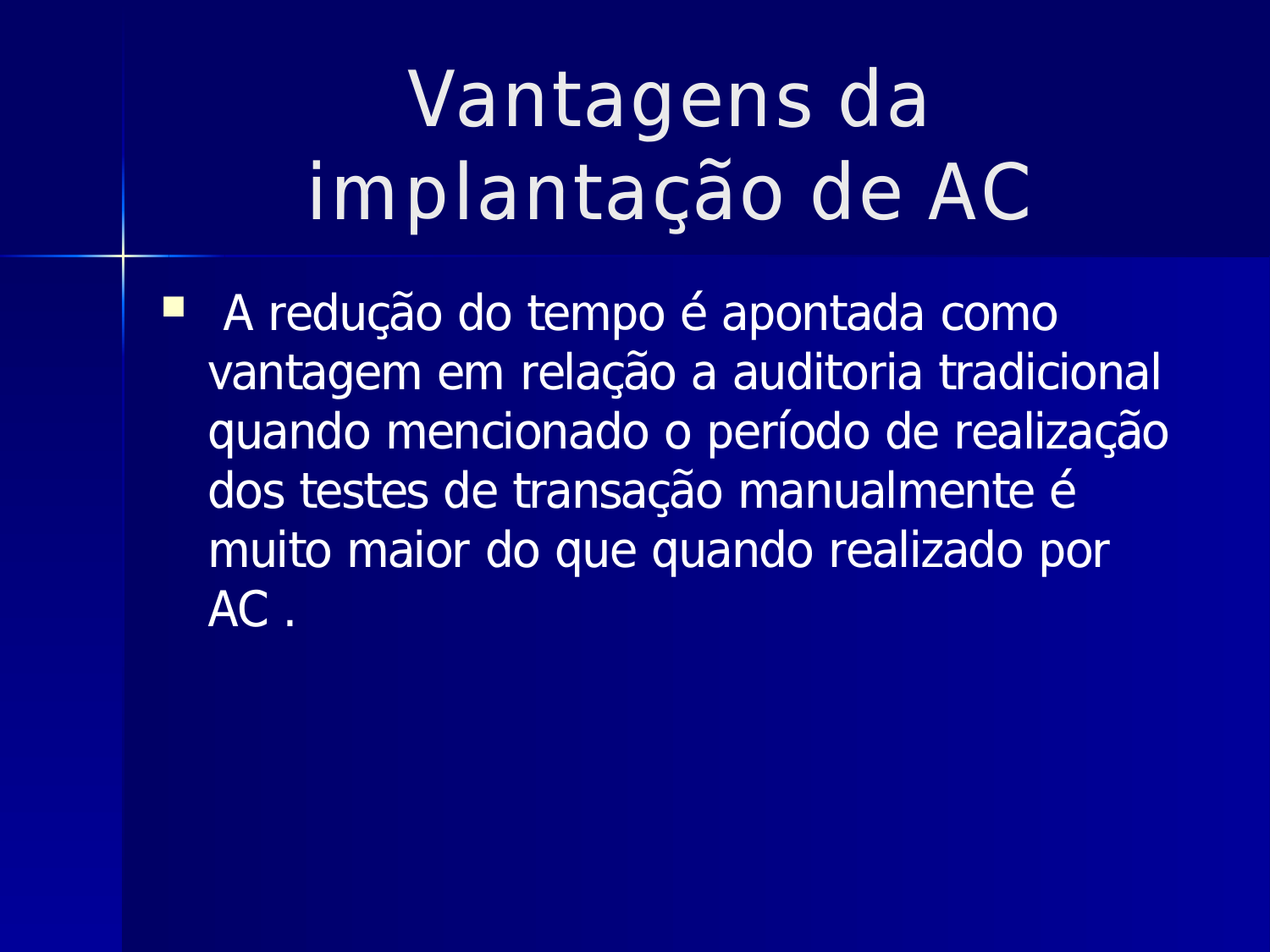

# Vantagens da implantação de AC
 A redução do tempo é apontada como vantagem em relação a auditoria tradicional quando mencionado o período de realização dos testes de transação manualmente é muito maior do que quando realizado por AC .